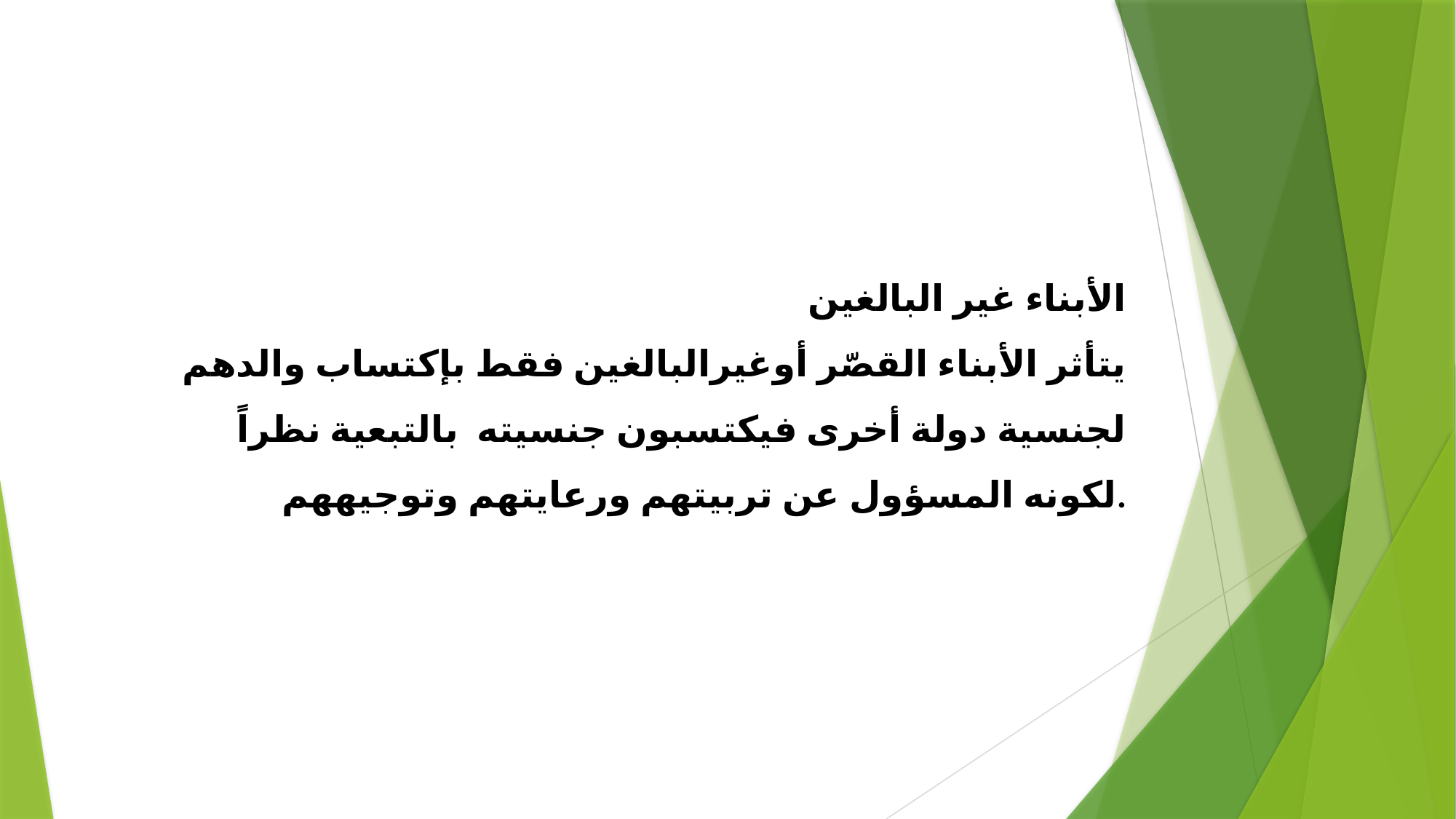

الأبناء غير البالغين
يتأثر الأبناء القصّر أوغيرالبالغين فقط بإكتساب والدهم لجنسية دولة أخرى فيكتسبون جنسيته  بالتبعية نظراً لكونه المسؤول عن تربيتهم ورعايتهم وتوجيههم.